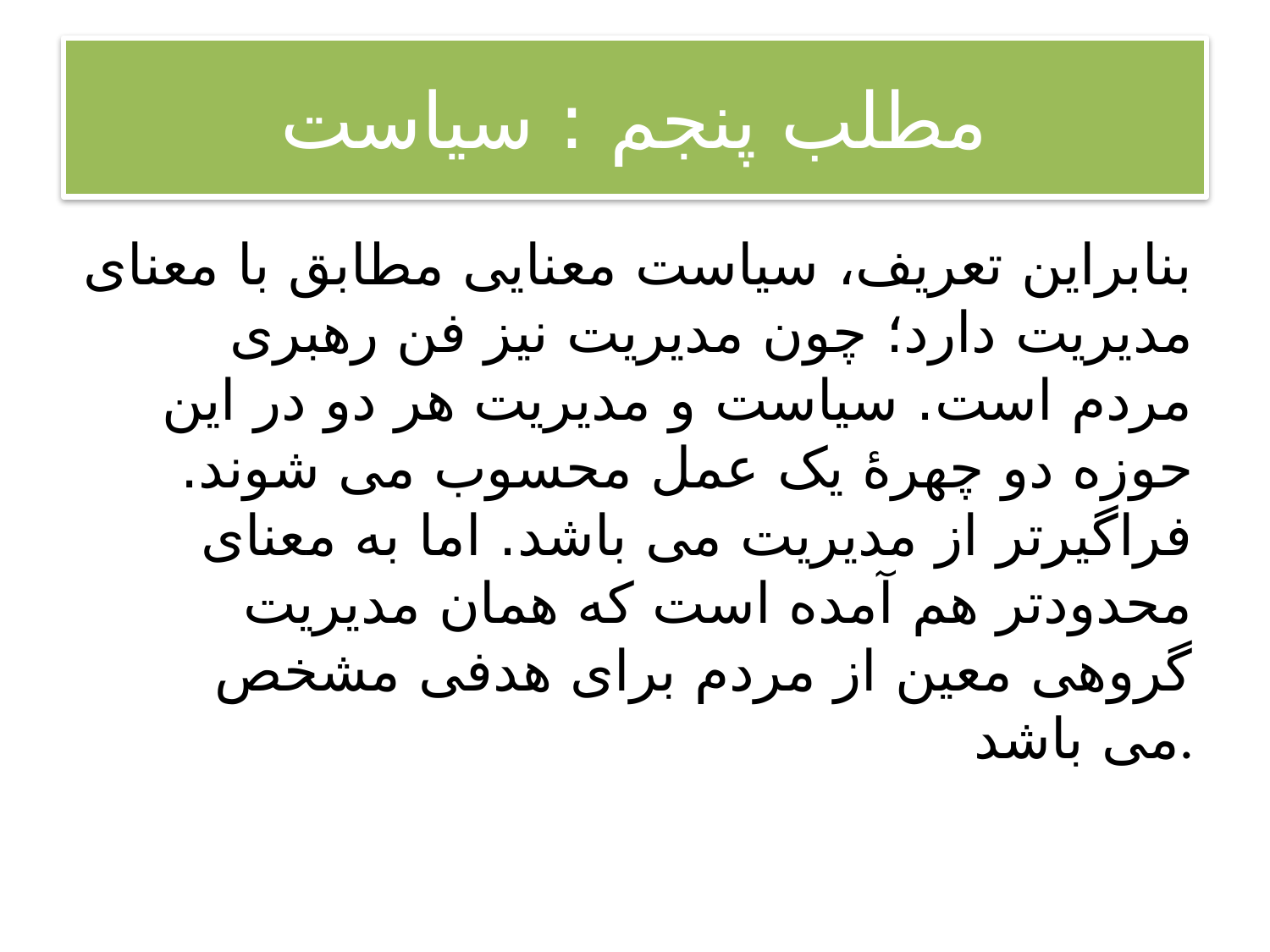

# مطلب پنجم : سیاست
بنابراین تعریف، سیاست معنایی مطابق با معنای مدیریت دارد؛ چون مدیریت نیز فن رهبری مردم است. سیاست و مدیریت هر دو در این حوزه دو چهرۀ یک عمل محسوب می شوند. فراگیرتر از مدیریت می باشد. اما به معنای محدودتر هم آمده است که همان مدیریت گروهی معین از مردم برای هدفی مشخص می باشد.